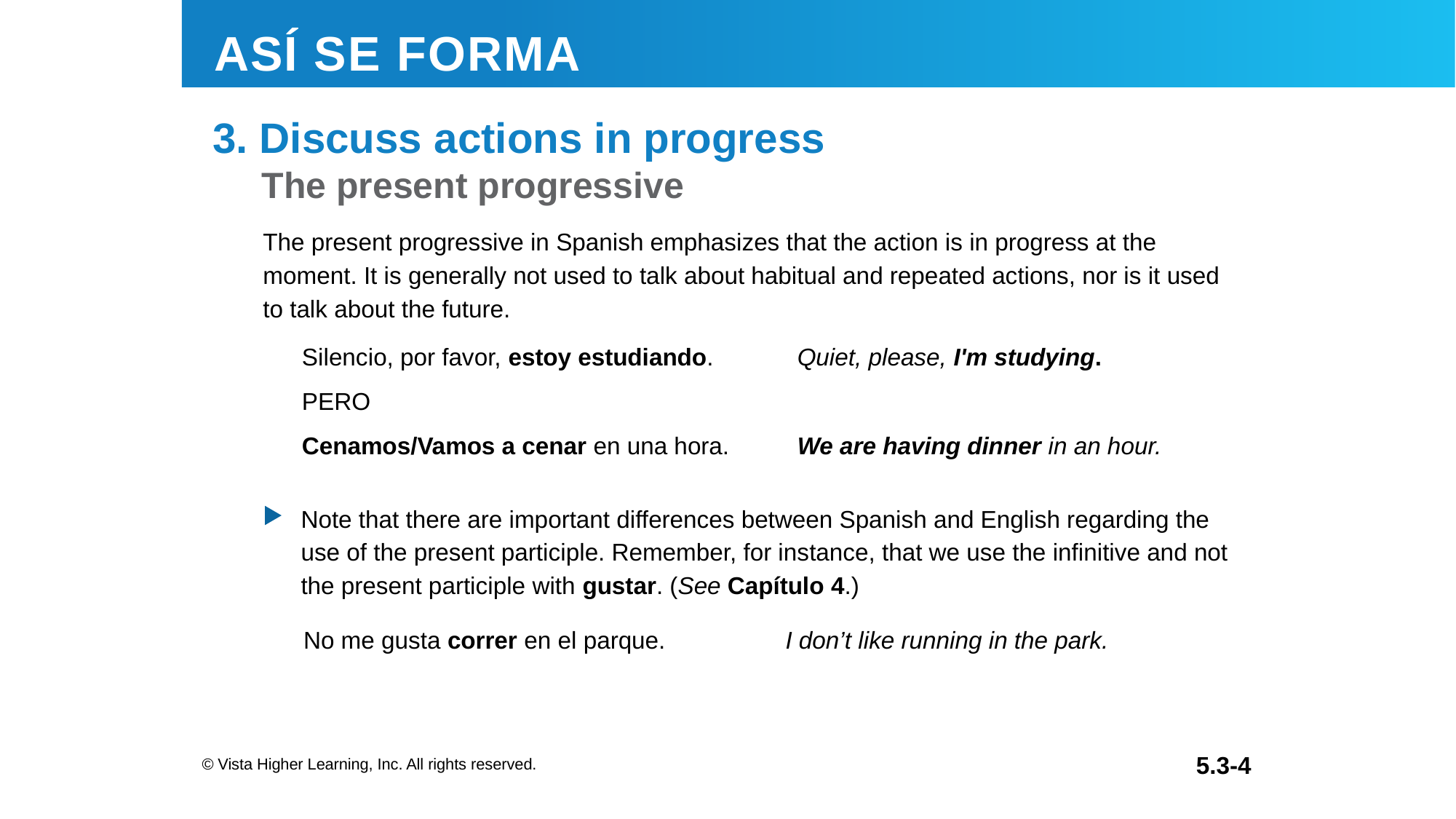

3. Discuss actions in progress
The present progressive in Spanish emphasizes that the action is in progress at the moment. It is generally not used to talk about habitual and repeated actions, nor is it used
to talk about the future.
| Silencio, por favor, estoy estudiando. | Quiet, please, I'm studying. |
| --- | --- |
| PERO |  |
| Cenamos/Vamos a cenar en una hora. | We are having dinner in an hour. |
Note that there are important differences between Spanish and English regarding the use of the present participle. Remember, for instance, that we use the infinitive and not the present participle with gustar. (See Capítulo 4.)

| No me gusta correr en el parque. |  | I don’t like running in the park. |
| --- | --- | --- |
© Vista Higher Learning, Inc. All rights reserved.
5.3-4